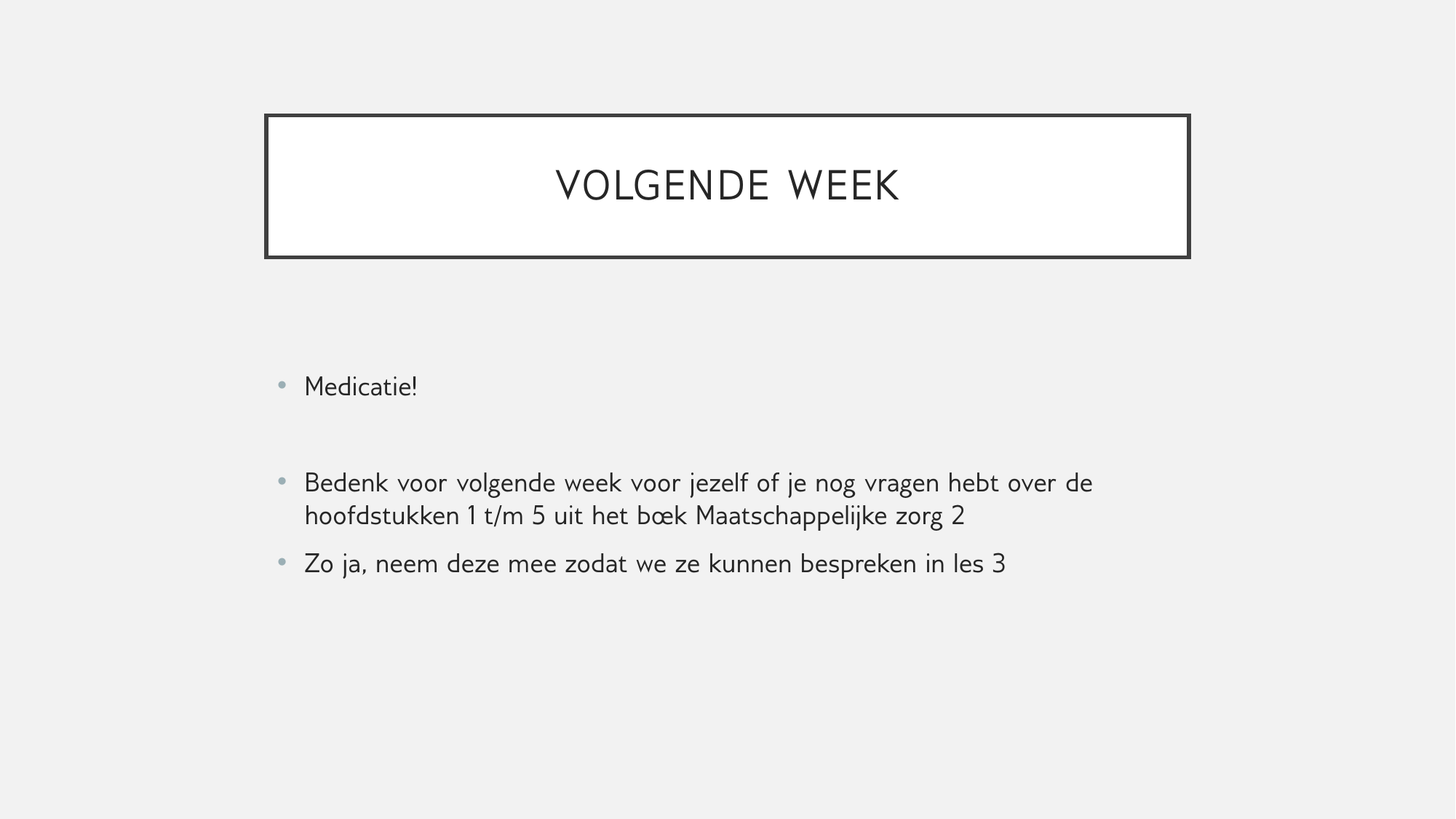

# Volgende week

Medicatie!

Bedenk voor volgende week voor jezelf of je nog vragen hebt over de hoofdstukken 1 t/m 5 uit het boek Maatschappelijke zorg 2
Zo ja, neem deze mee zodat we ze kunnen bespreken in les 3